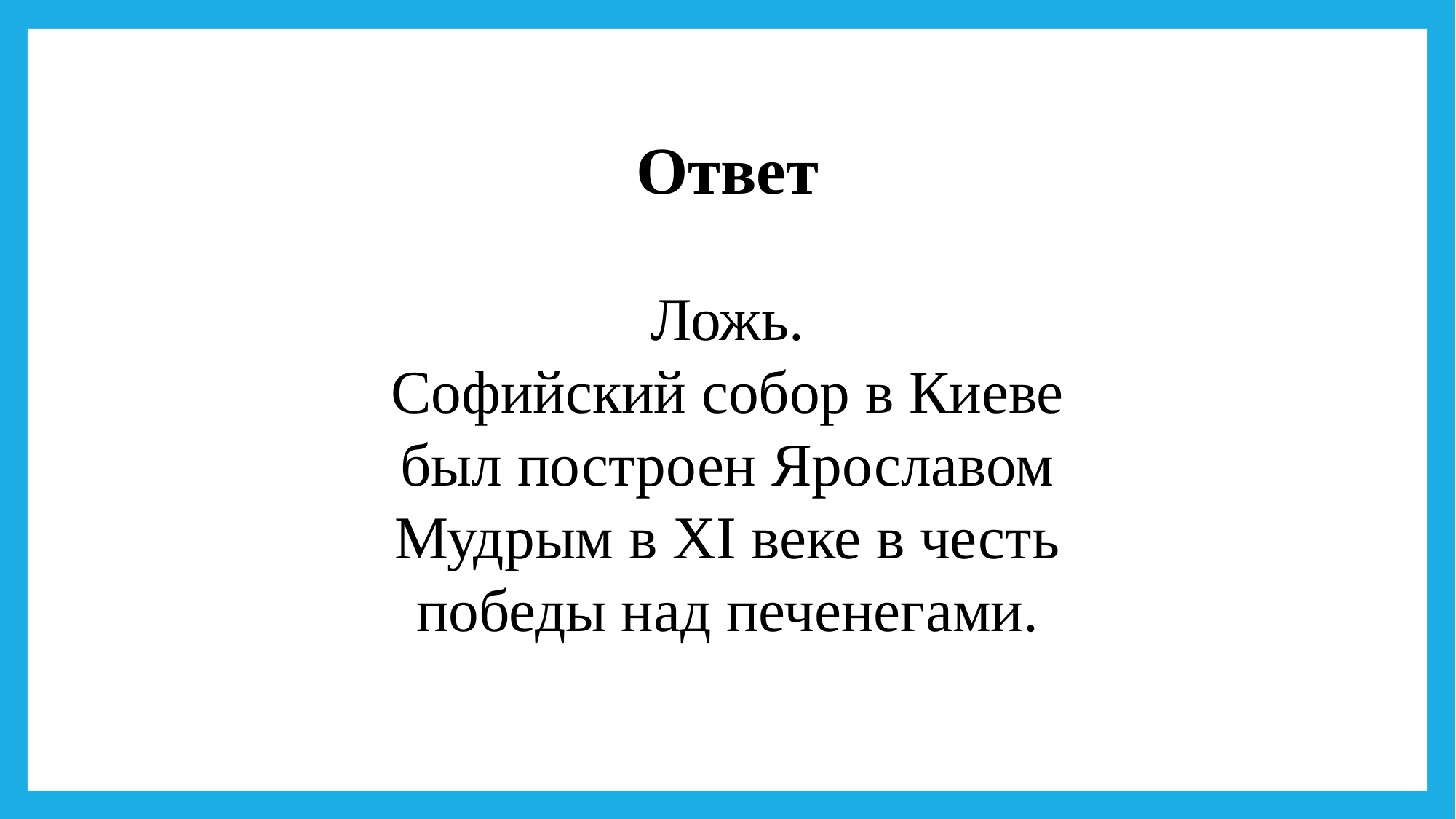

Ответ

Ложь.
Софийский собор в Киеве был построен Ярославом Мудрым в XI веке в честь победы над печенегами.